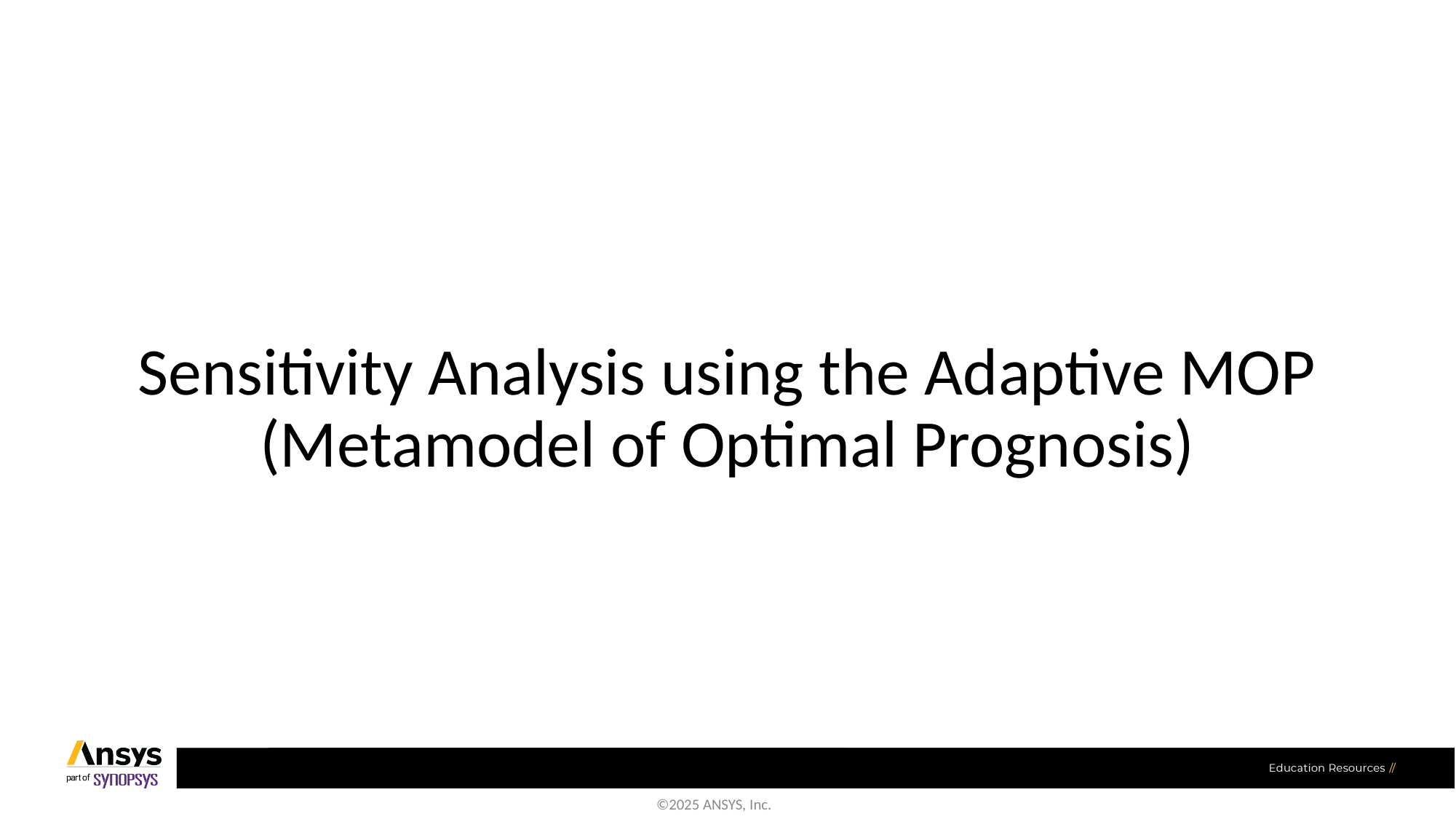

# Sensitivity Analysis using the Adaptive MOP (Metamodel of Optimal Prognosis)